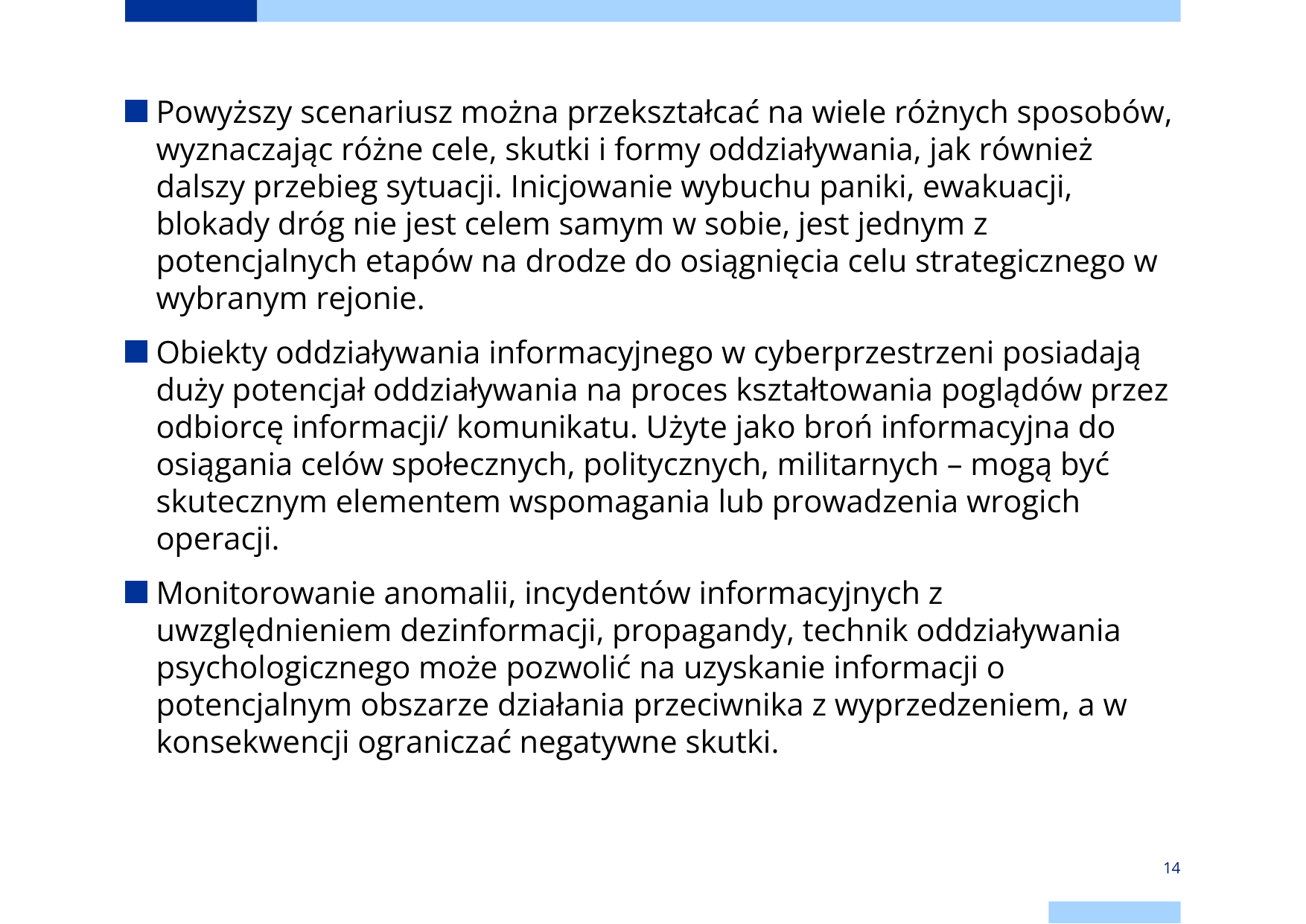

Powyższy scenariusz można przekształcać na wiele różnych sposobów, wyznaczając różne cele, skutki i formy oddziaływania, jak również dalszy przebieg sytuacji. Inicjowanie wybuchu paniki, ewakuacji, blokady dróg nie jest celem samym w sobie, jest jednym z potencjalnych etapów na drodze do osiągnięcia celu strategicznego w wybranym rejonie.
Obiekty oddziaływania informacyjnego w cyberprzestrzeni posiadają duży potencjał oddziaływania na proces kształtowania poglądów przez odbiorcę informacji/ komunikatu. Użyte jako broń informacyjna do osiągania celów społecznych, politycznych, militarnych – mogą być skutecznym elementem wspomagania lub prowadzenia wrogich operacji.
Monitorowanie anomalii, incydentów informacyjnych z uwzględnieniem dezinformacji, propagandy, technik oddziaływania psychologicznego może pozwolić na uzyskanie informacji o potencjalnym obszarze działania przeciwnika z wyprzedzeniem, a w konsekwencji ograniczać negatywne skutki.

14